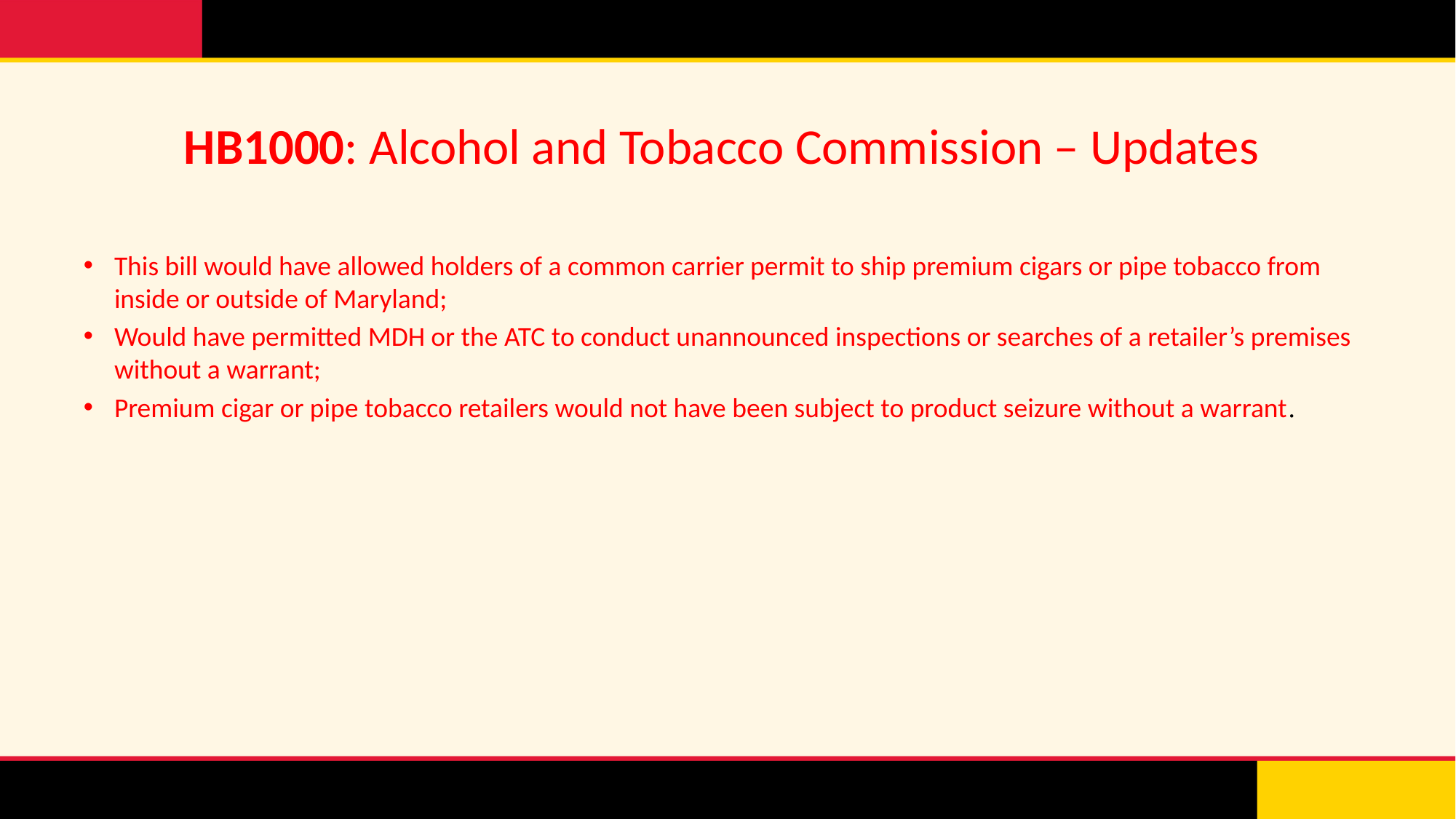

# HB1000: Alcohol and Tobacco Commission – Updates
This bill would have allowed holders of a common carrier permit to ship premium cigars or pipe tobacco from inside or outside of Maryland;
Would have permitted MDH or the ATC to conduct unannounced inspections or searches of a retailer’s premises without a warrant;
Premium cigar or pipe tobacco retailers would not have been subject to product seizure without a warrant.